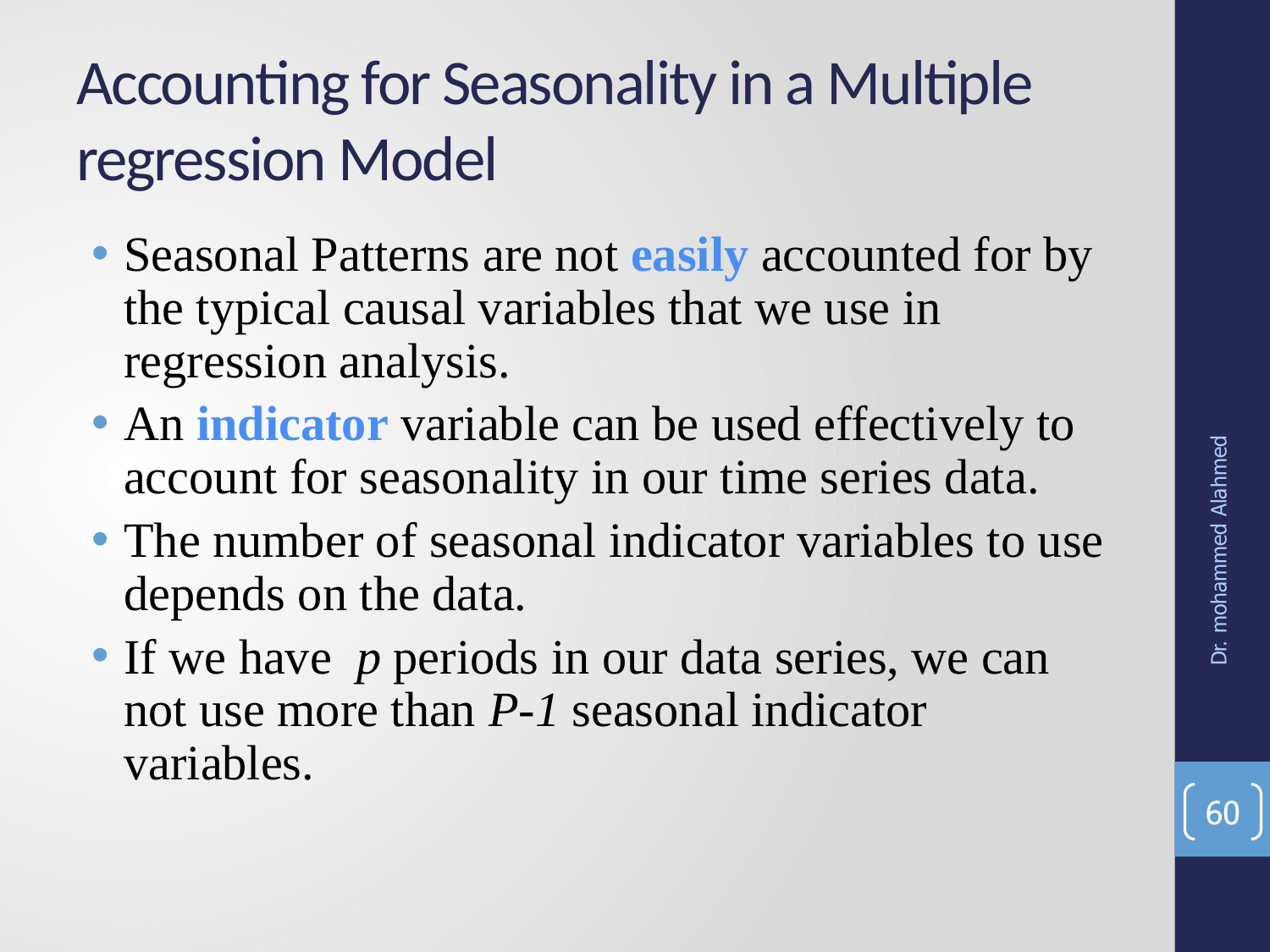

# Accounting for Seasonality in a Multiple regression Model
Seasonal Patterns are not easily accounted for by the typical causal variables that we use in regression analysis.
An indicator variable can be used effectively to account for seasonality in our time series data.
The number of seasonal indicator variables to use depends on the data.
If we have  p periods in our data series, we can not use more than P-1 seasonal indicator variables.
Dr. mohammed Alahmed
60